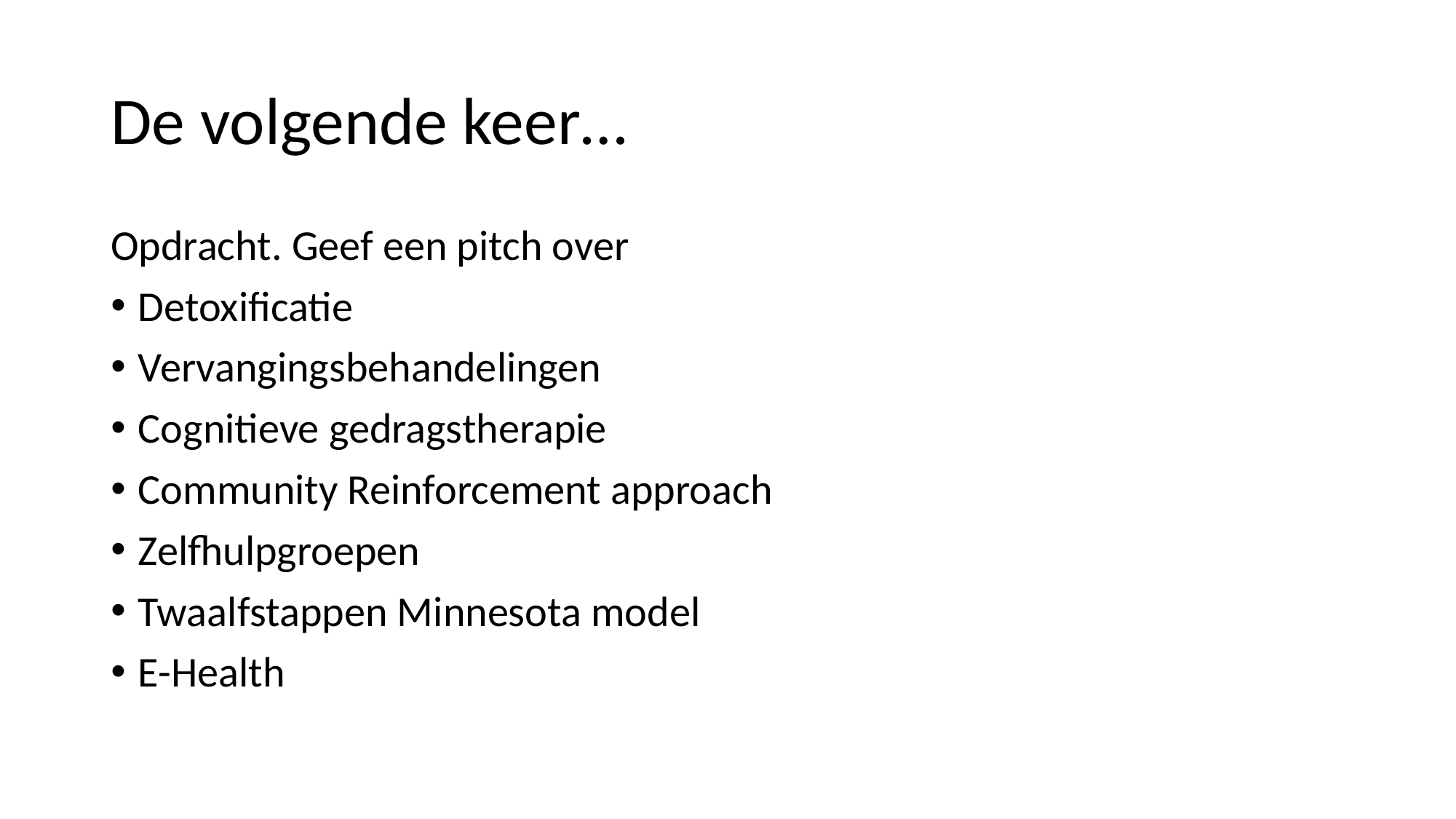

# De volgende keer…
Opdracht. Geef een pitch over
Detoxificatie
Vervangingsbehandelingen
Cognitieve gedragstherapie
Community Reinforcement approach
Zelfhulpgroepen
Twaalfstappen Minnesota model
E-Health